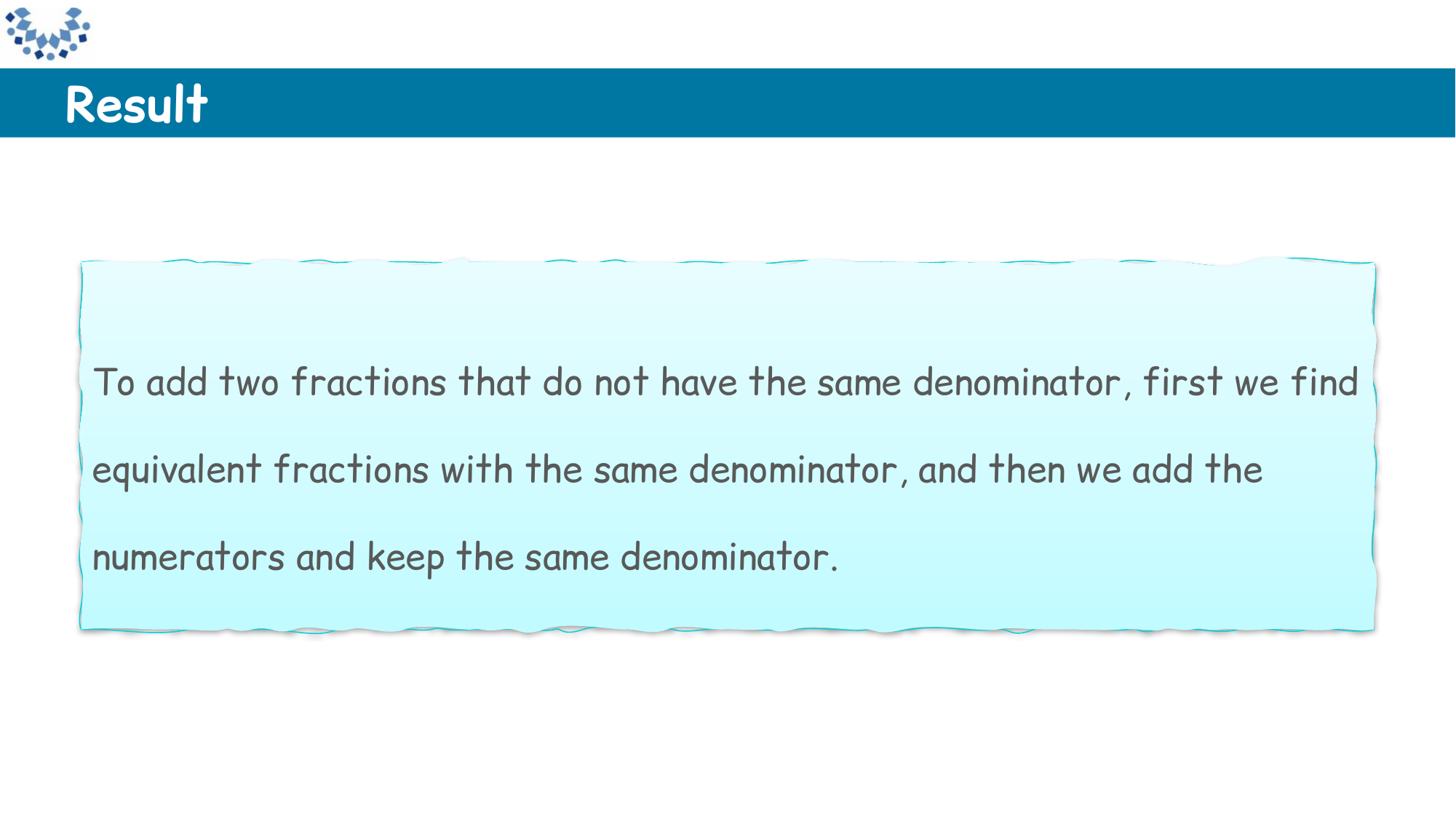

Result
To add two fractions that do not have the same denominator, first we find equivalent fractions with the same denominator, and then we add the numerators and keep the same denominator.